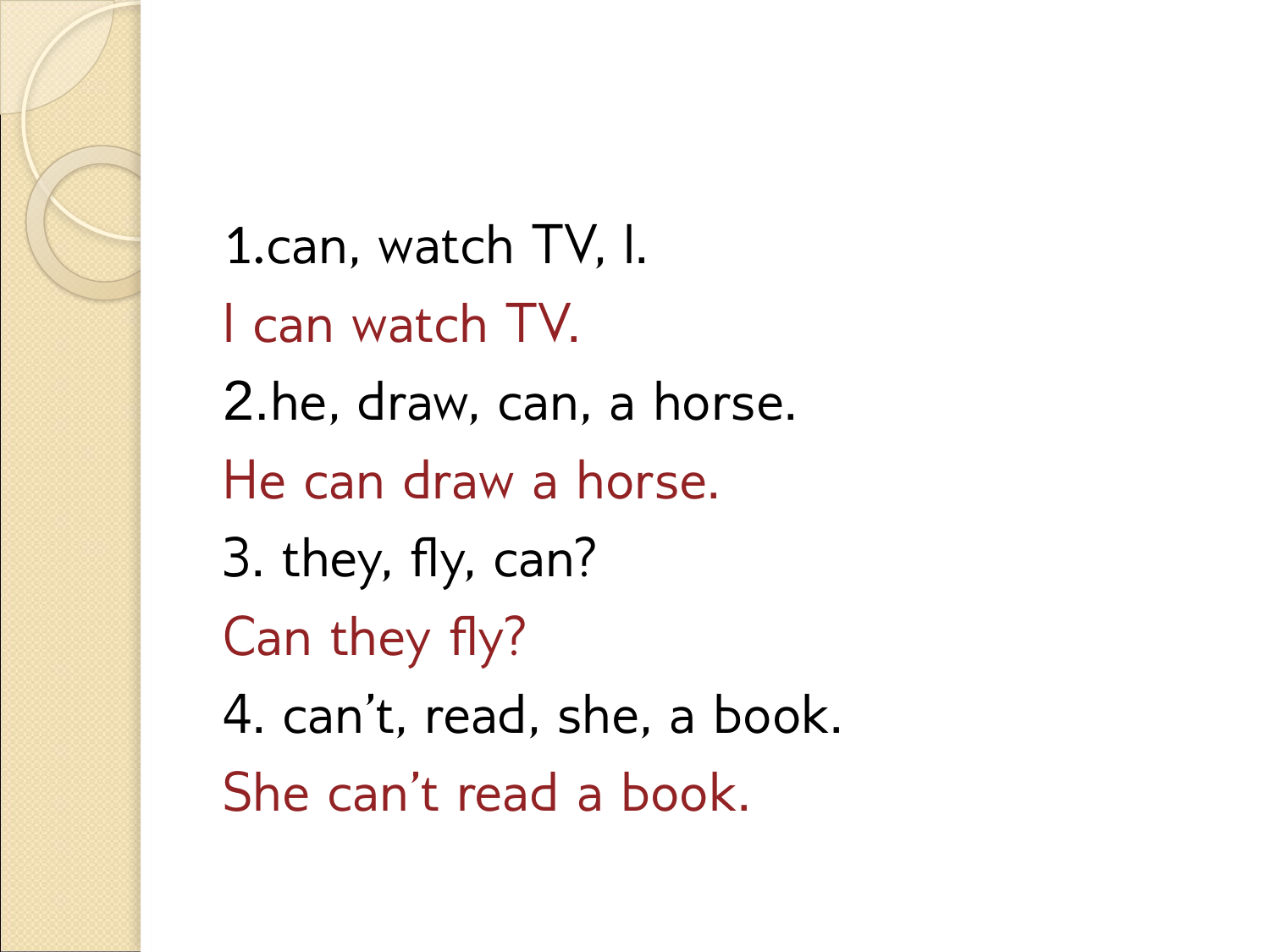

#
1.can, watch TV, I.
I can watch TV.
2.he, draw, can, a horse.
He can draw a horse.
3. they, fly, can?
Can they fly?
4. can’t, read, she, a book.
She can’t read a book.